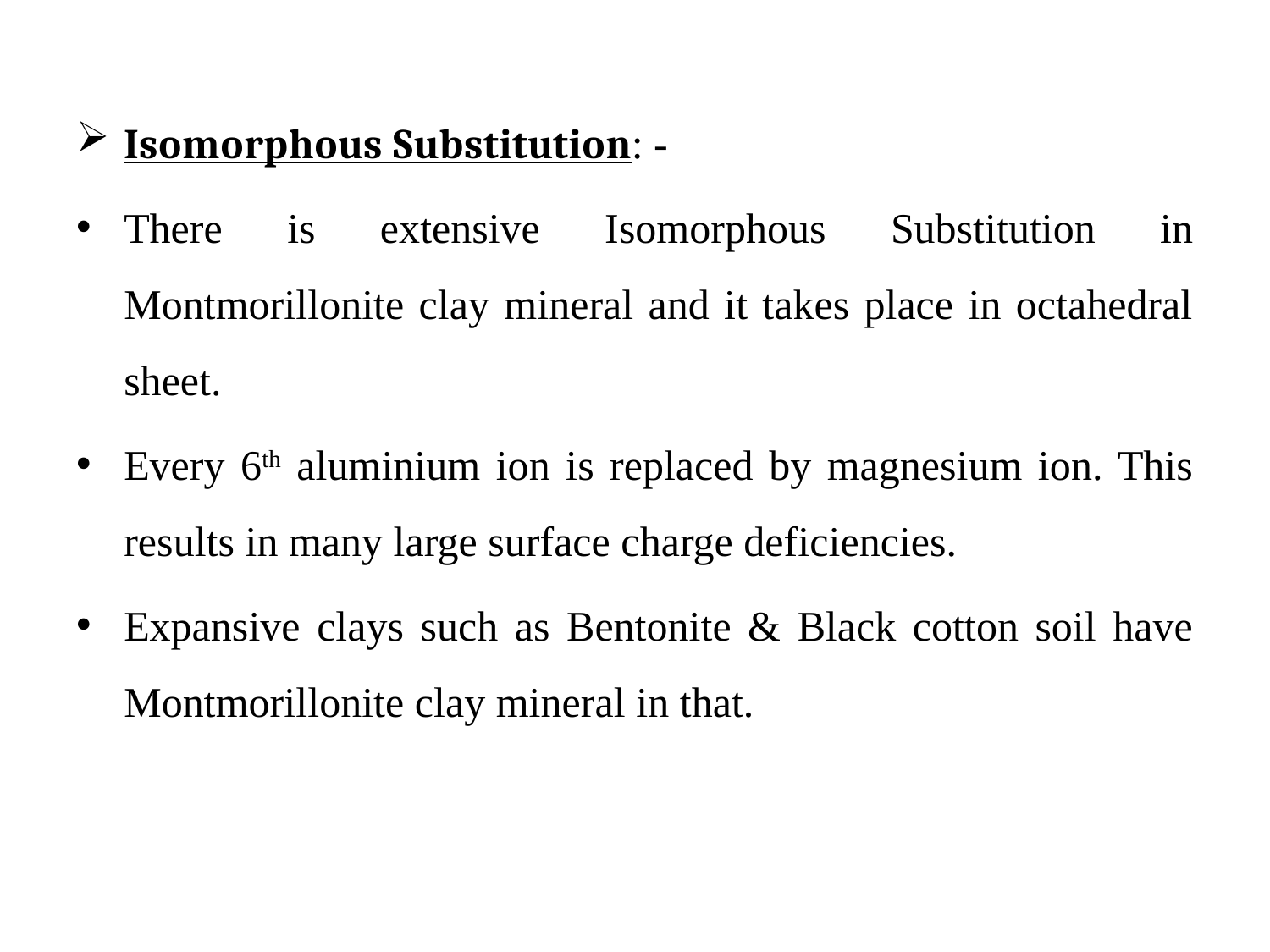

Isomorphous Substitution: -
There is extensive Isomorphous Substitution in Montmorillonite clay mineral and it takes place in octahedral sheet.
Every 6th aluminium ion is replaced by magnesium ion. This results in many large surface charge deficiencies.
Expansive clays such as Bentonite & Black cotton soil have Montmorillonite clay mineral in that.